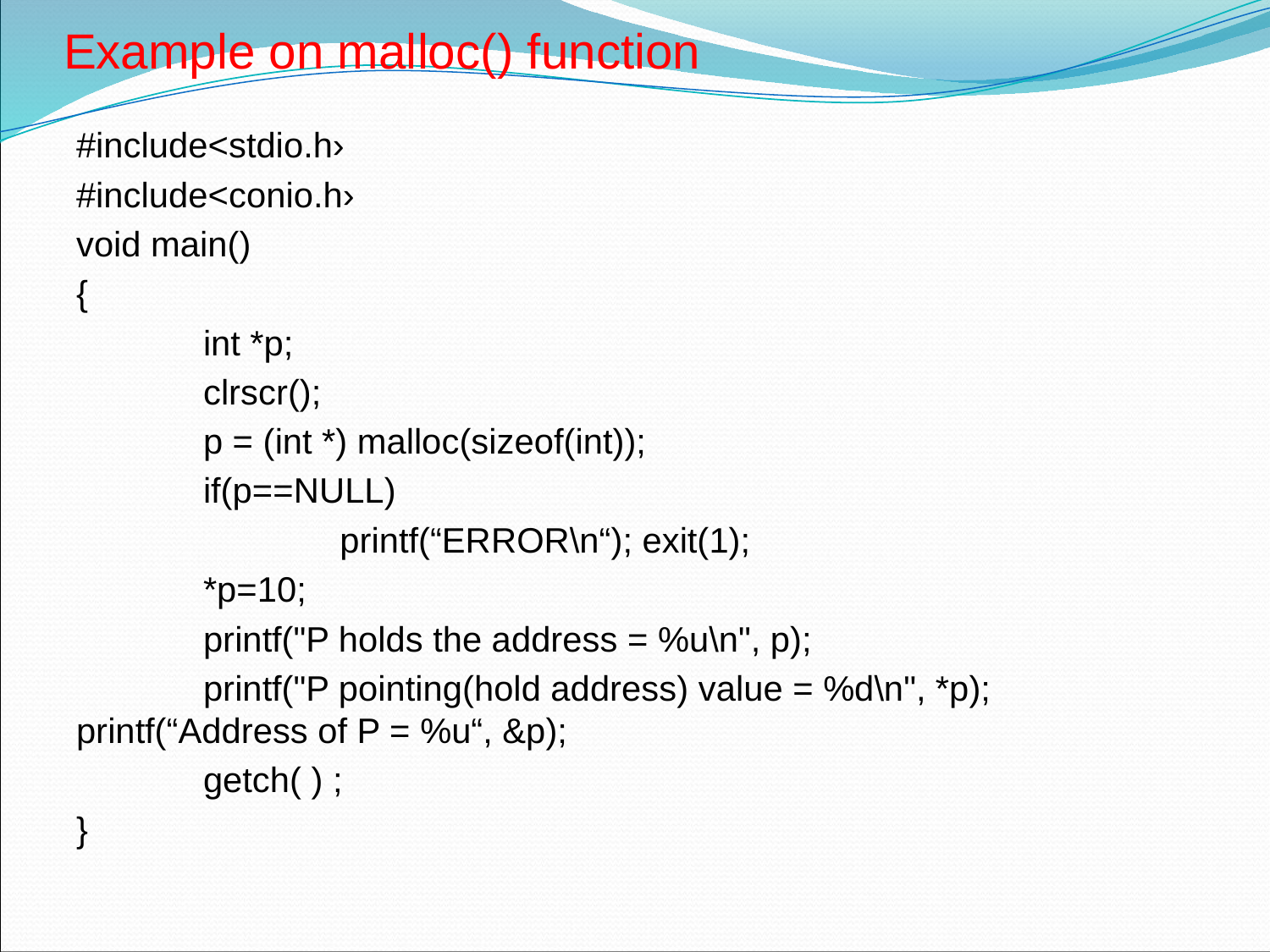

# Example on malloc() function
#include<stdio.h›
#include<conio.h›
void main()
{
	int *p;
	clrscr();
	p = (int *) malloc(sizeof(int));
	if(p==NULL)
		 printf(“ERROR\n“); exit(1);
	*p=10;
	printf("P holds the address = %u\n", p);
	printf("P pointing(hold address) value = %d\n", *p); 	printf(“Address of P = %u“, &p);
	getch( ) ;
}